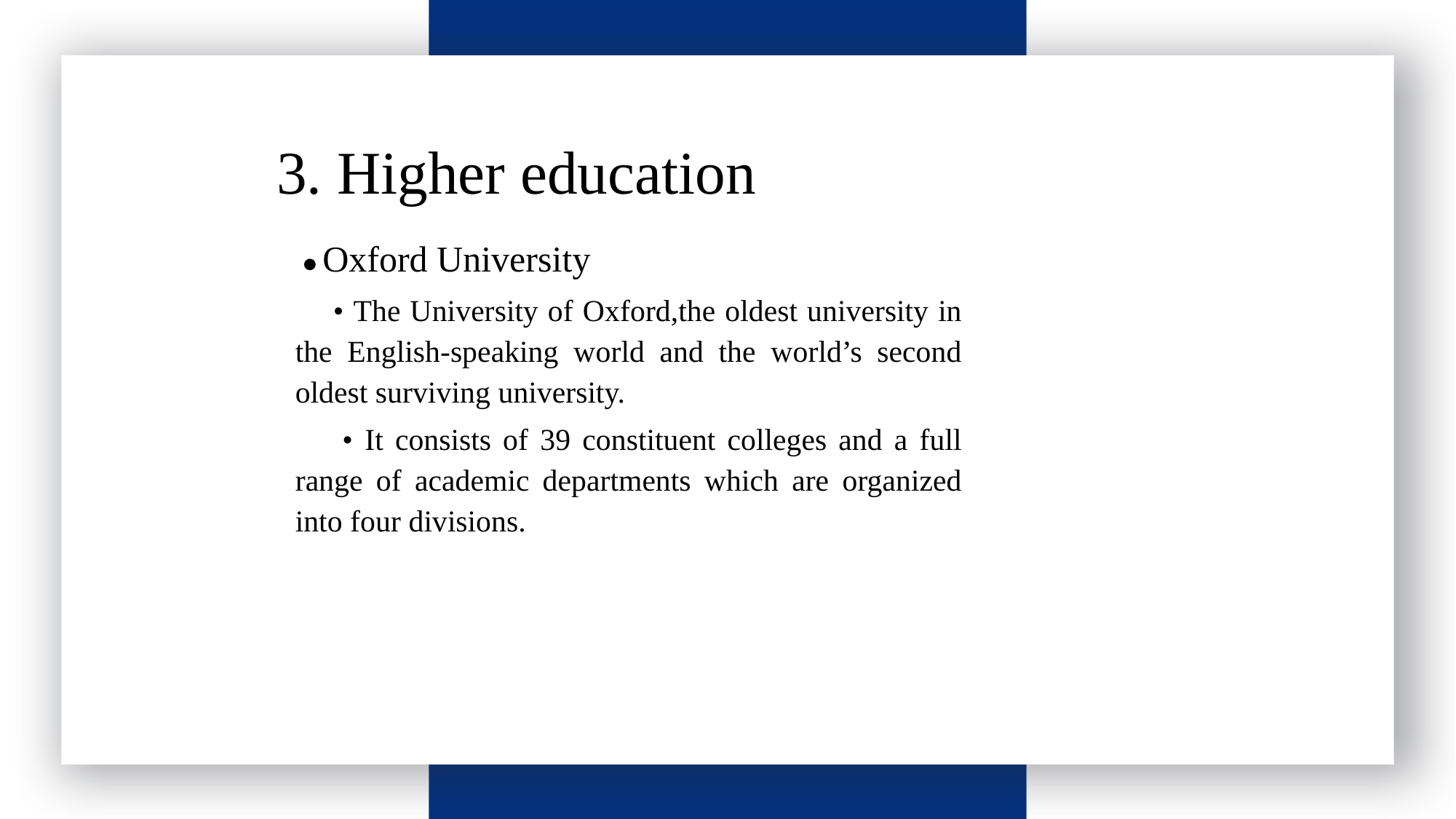

3. Higher education
 ● Oxford University
    • The University of Oxford,the oldest university in the English-speaking world and the world’s second oldest surviving university.
    • It consists of 39 constituent colleges and a full range of academic departments which are organized into four divisions.